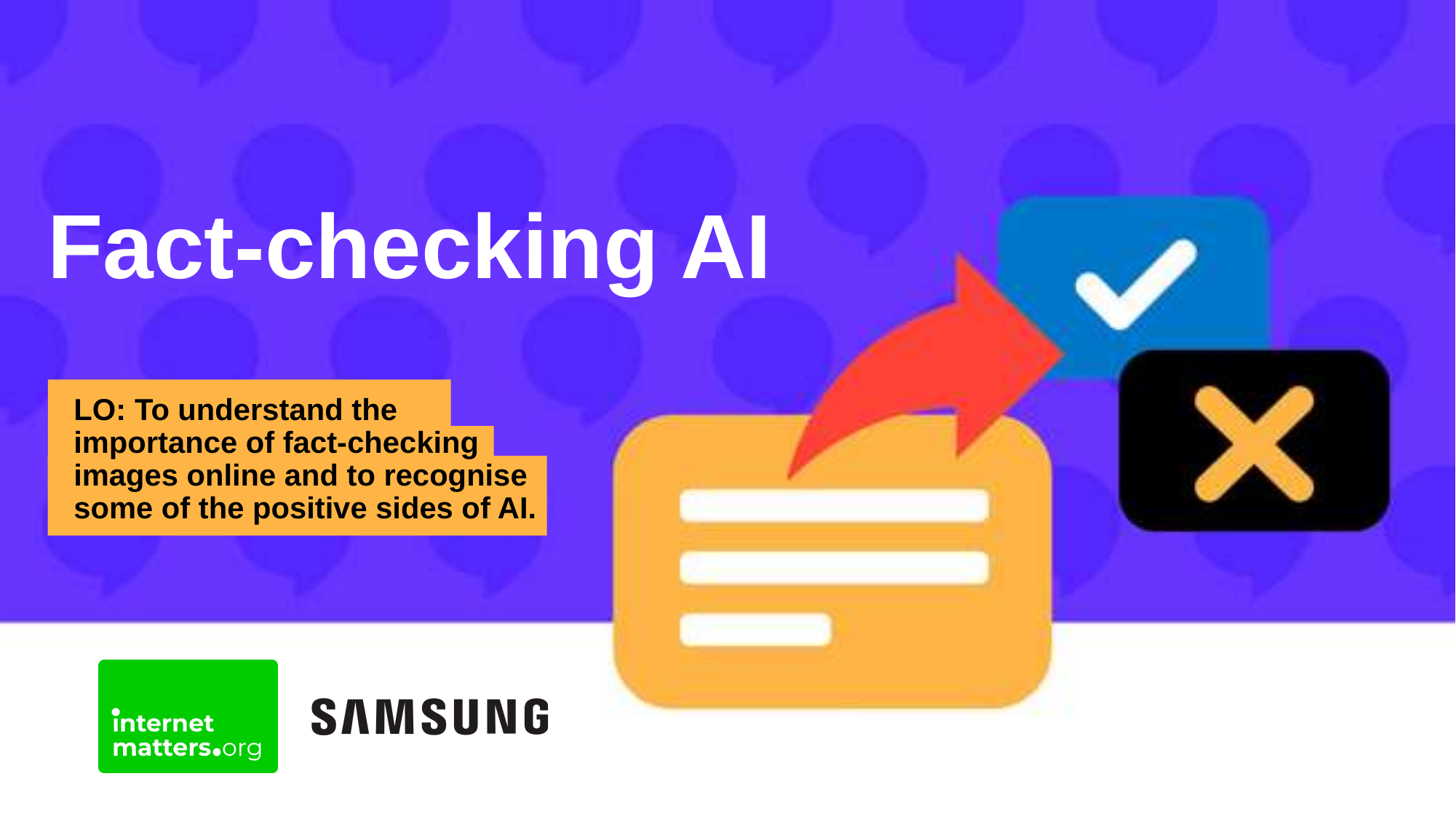

Fact-checking AI

LO: To understand the importance of fact-checking images online and to recognise some of the positive sides of AI.